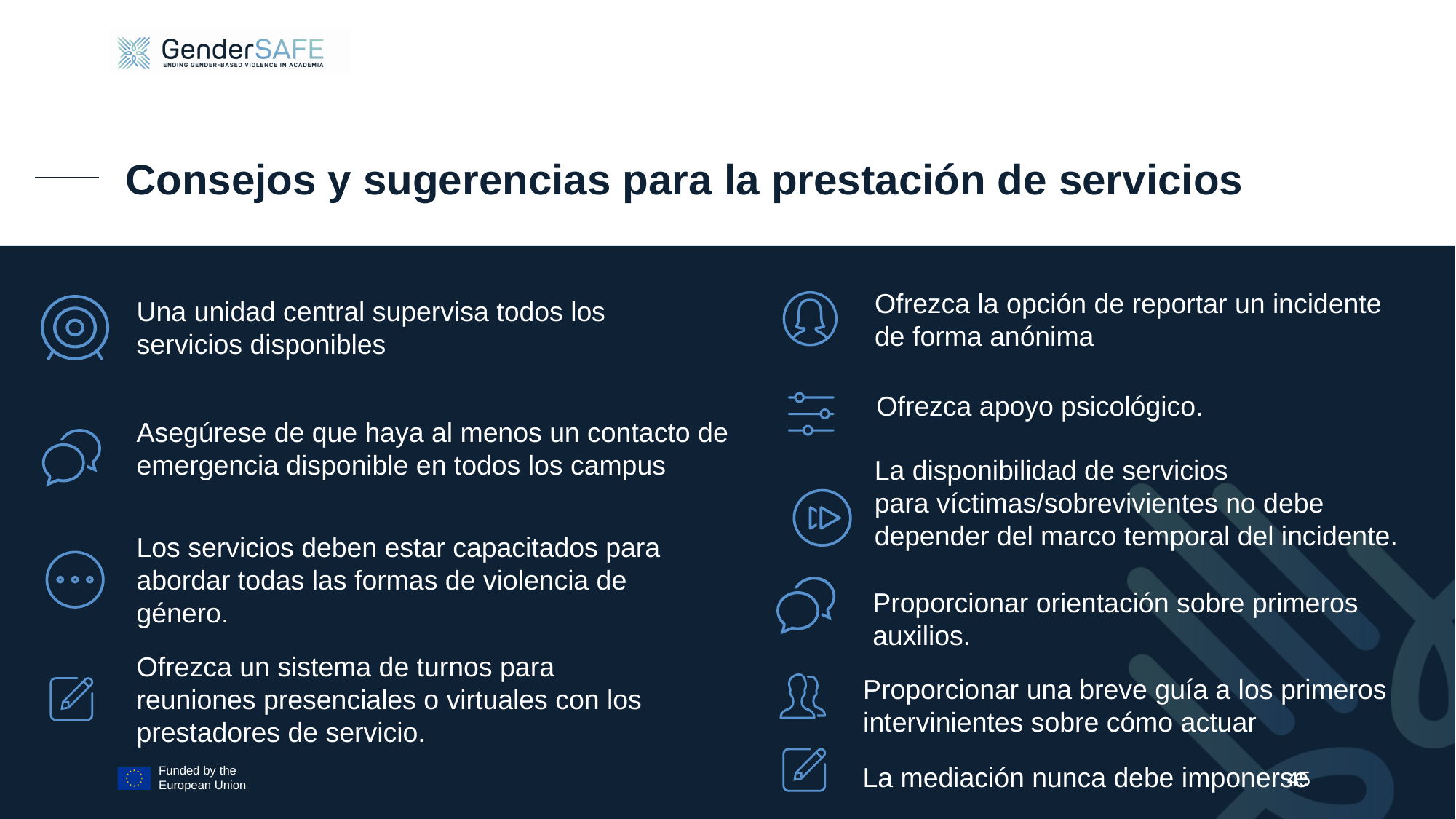

# Consejos y sugerencias para la prestación de servicios
Ofrezca la opción de reportar un incidente de forma anónima
Una unidad central supervisa todos los servicios disponibles

Ofrezca apoyo psicológico.

Asegúrese de que haya al menos un contacto de emergencia disponible en todos los campus

La disponibilidad de servicios para víctimas/sobrevivientes no debe depender del marco temporal del incidente.

Los servicios deben estar capacitados para abordar todas las formas de violencia de género.

Proporcionar orientación sobre primeros auxilios.
Ofrezca un sistema de turnos para reuniones presenciales o virtuales con los prestadores de servicio.
Proporcionar una breve guía a los primeros intervinientes sobre cómo actuar

La mediación nunca debe imponerse